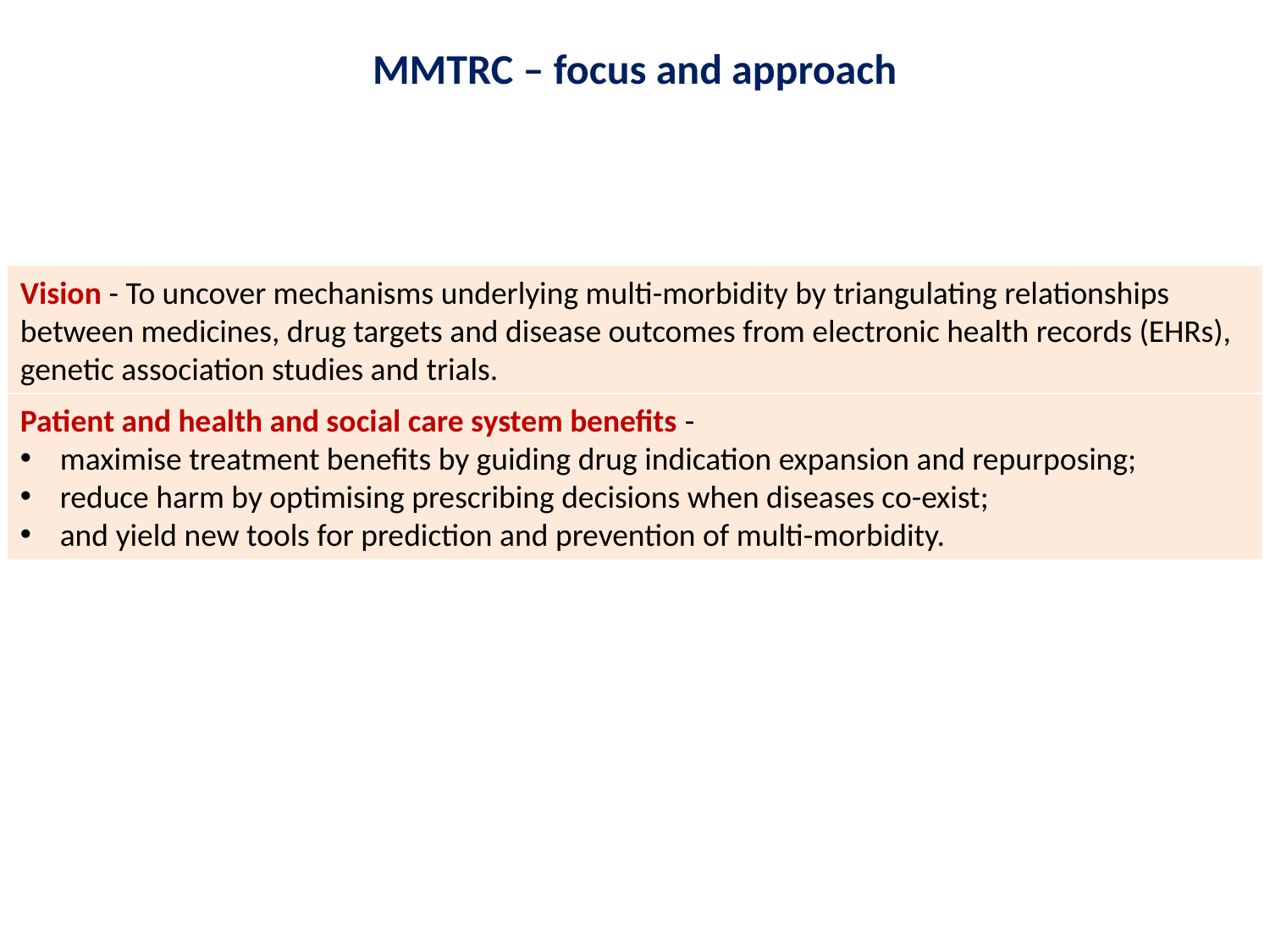

MMTRC – focus and approach
Vision - To uncover mechanisms underlying multi-morbidity by triangulating relationships between medicines, drug targets and disease outcomes from electronic health records (EHRs), genetic association studies and trials.
Patient and health and social care system benefits -
maximise treatment benefits by guiding drug indication expansion and repurposing;
reduce harm by optimising prescribing decisions when diseases co-exist;
and yield new tools for prediction and prevention of multi-morbidity.